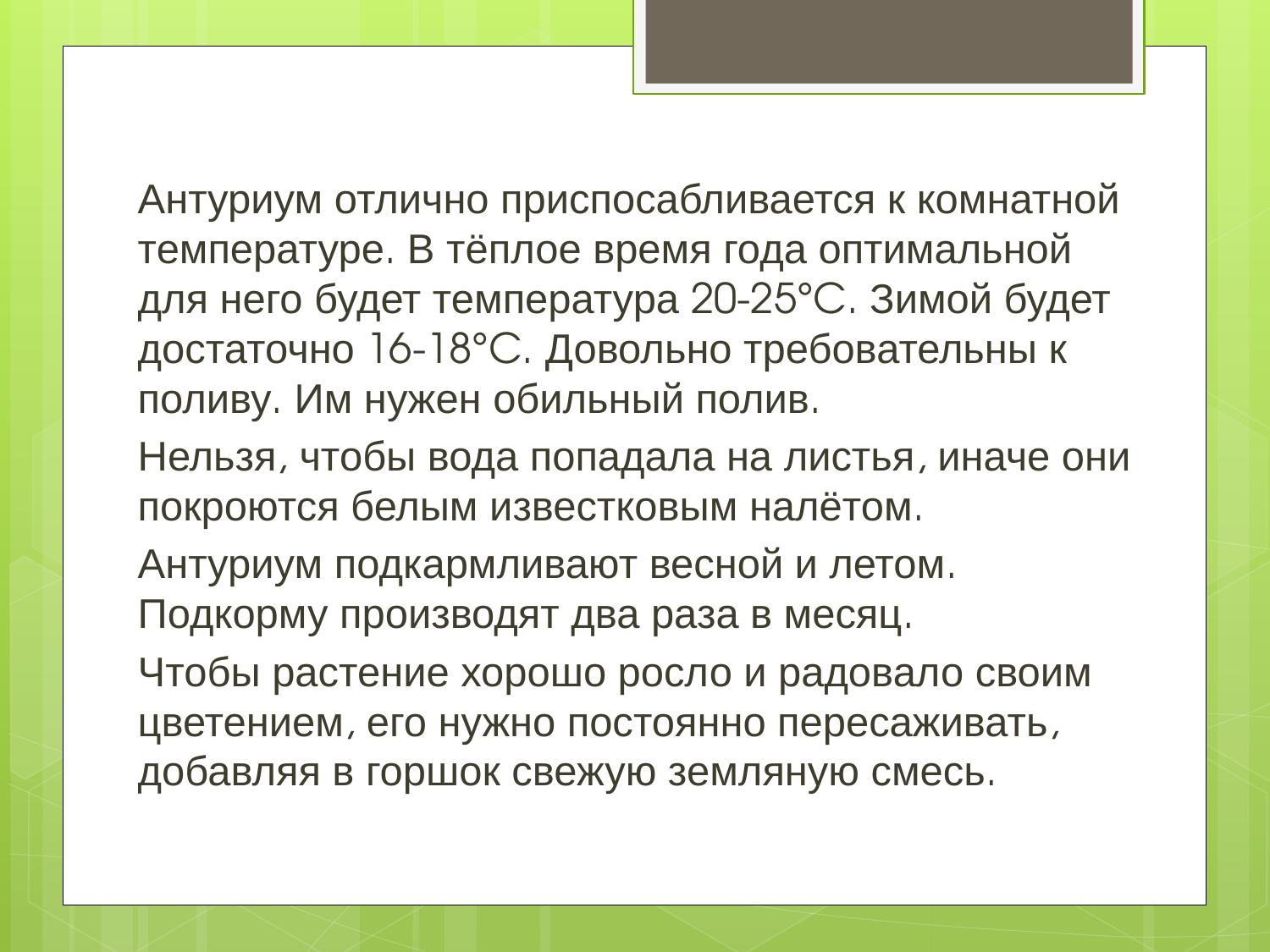

#
Антуриум отлично приспосабливается к комнатной температуре. В тёплое время года оптимальной для него будет температура 20-25°C. Зимой будет достаточно 16-18°C. Довольно требовательны к поливу. Им нужен обильный полив.
Нельзя, чтобы вода попадала на листья, иначе они покроются белым известковым налётом.
Антуриум подкармливают весной и летом. Подкорму производят два раза в месяц.
Чтобы растение хорошо росло и радовало своим цветением, его нужно постоянно пересаживать, добавляя в горшок свежую земляную смесь.